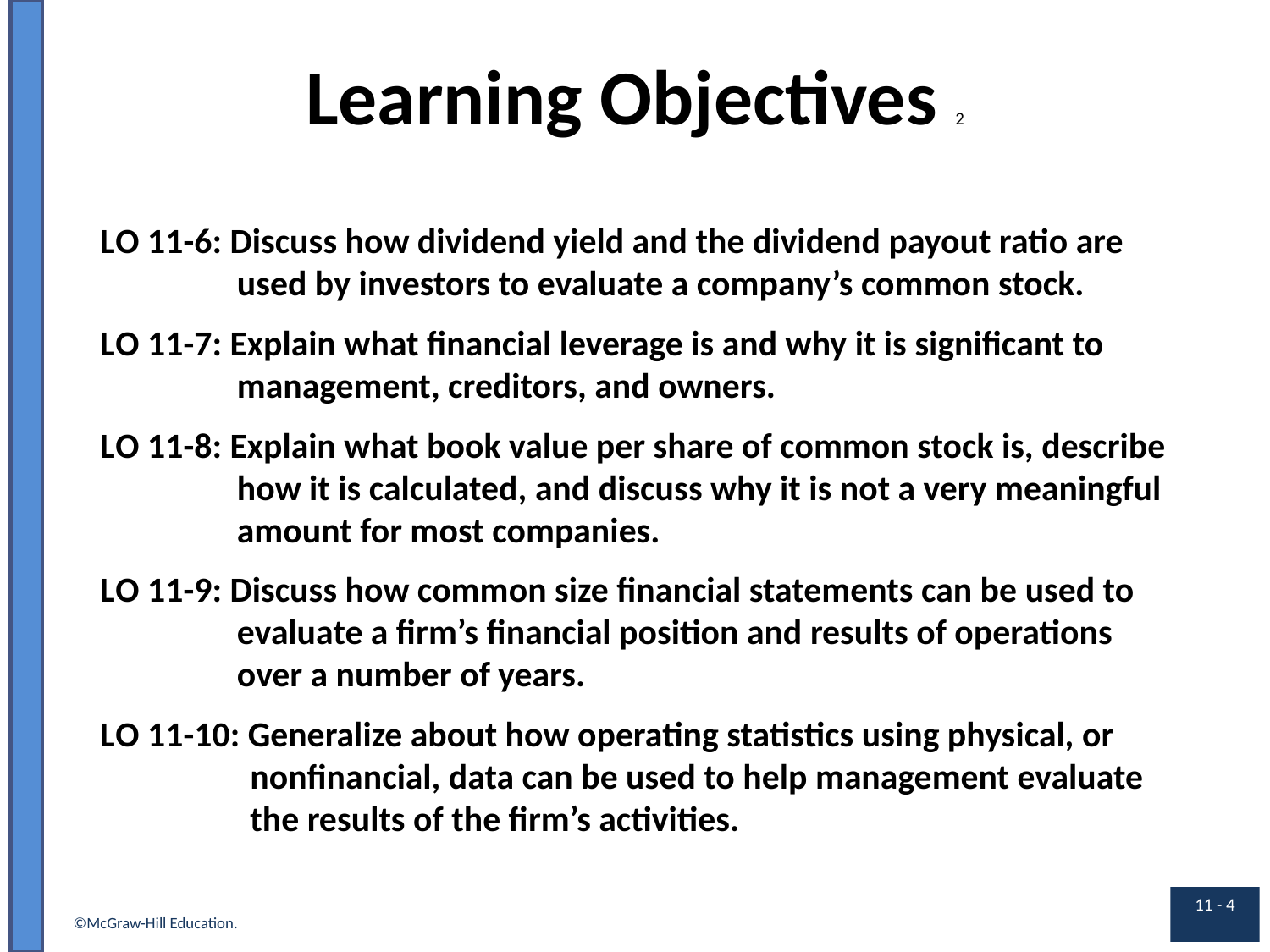

# Learning Objectives 2
L O 11-6: Discuss how dividend yield and the dividend payout ratio are used by investors to evaluate a company’s common stock.
L O 11-7: Explain what financial leverage is and why it is significant to management, creditors, and owners.
L O 11-8: Explain what book value per share of common stock is, describe how it is calculated, and discuss why it is not a very meaningful amount for most companies.
L O 11-9: Discuss how common size financial statements can be used to evaluate a firm’s financial position and results of operations over a number of years.
L O 11-10: Generalize about how operating statistics using physical, or nonfinancial, data can be used to help management evaluate the results of the firm’s activities.